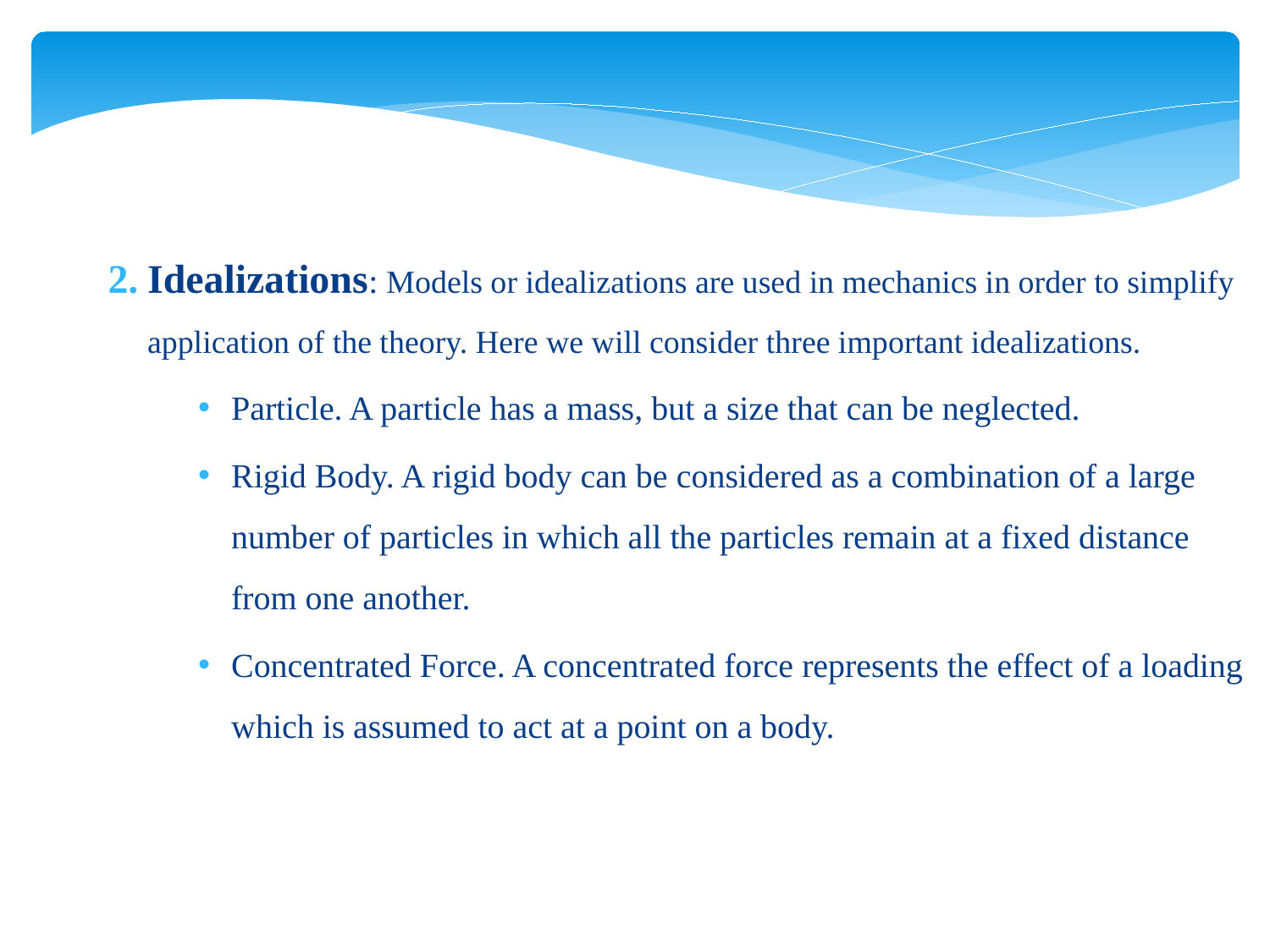

Idealizations: Models or idealizations are used in mechanics in order to simplify application of the theory. Here we will consider three important idealizations.
Particle. A particle has a mass, but a size that can be neglected.
Rigid Body. A rigid body can be considered as a combination of a large number of particles in which all the particles remain at a fixed distance from one another.
Concentrated Force. A concentrated force represents the effect of a loading which is assumed to act at a point on a body.